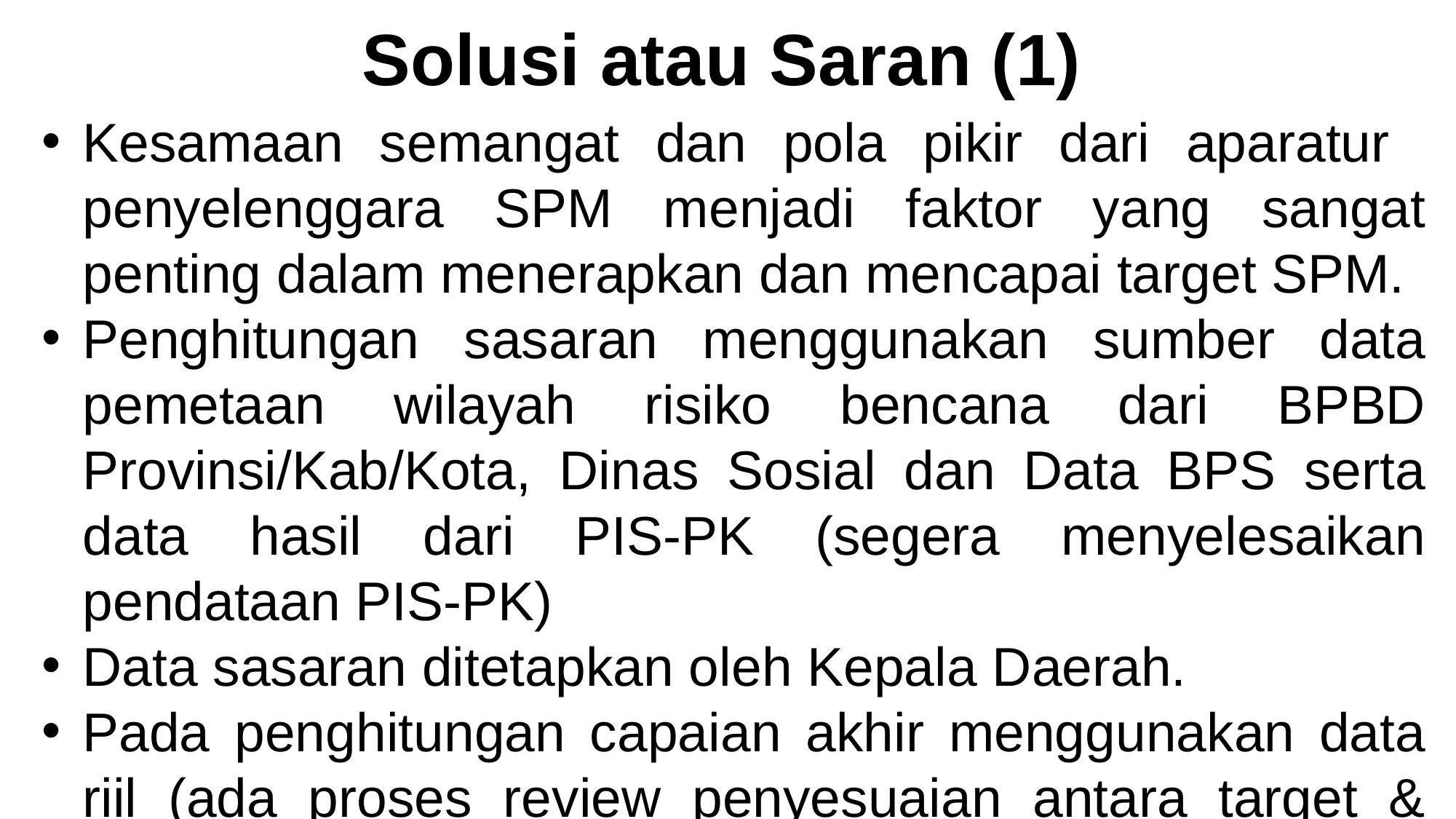

Solusi atau Saran (1)
Kesamaan semangat dan pola pikir dari aparatur  penyelenggara SPM menjadi faktor yang sangat penting dalam menerapkan dan mencapai target SPM.
Penghitungan sasaran menggunakan sumber data pemetaan wilayah risiko bencana dari BPBD Provinsi/Kab/Kota, Dinas Sosial dan Data BPS serta data hasil dari PIS-PK (segera menyelesaikan pendataan PIS-PK)
Data sasaran ditetapkan oleh Kepala Daerah.
Pada penghitungan capaian akhir menggunakan data riil (ada proses review penyesuaian antara target & capaian).